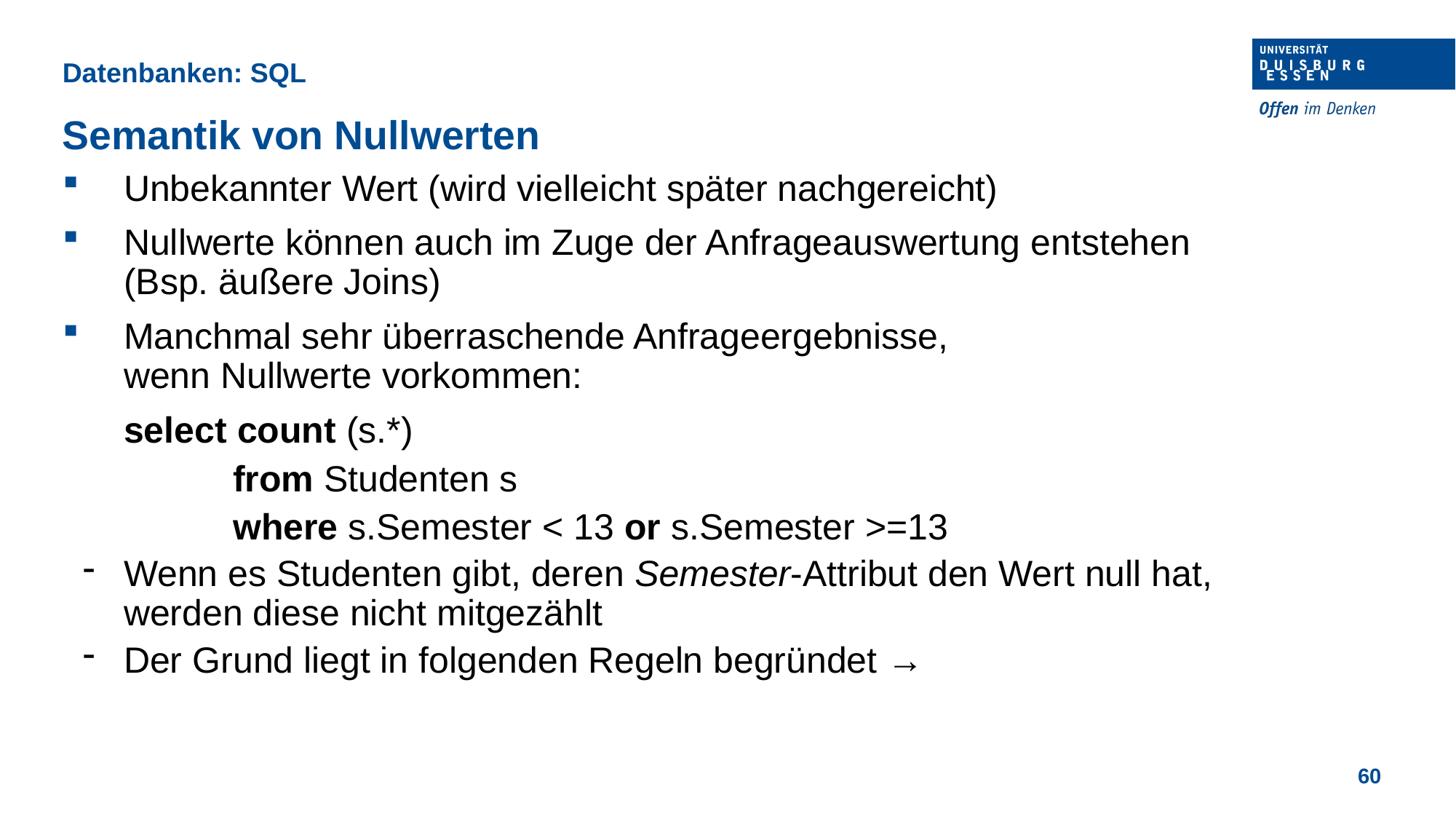

Datenbanken: SQL
Semantik von Nullwerten
Unbekannter Wert (wird vielleicht später nachgereicht)
Nullwerte können auch im Zuge der Anfrageauswertung entstehen
(Bsp. äußere Joins)
Manchmal sehr überraschende Anfrageergebnisse,
wenn Nullwerte vorkommen:
	select count (s.*)
		from Studenten s
		where s.Semester < 13 or s.Semester >=13
Wenn es Studenten gibt, deren Semester-Attribut den Wert null hat,
werden diese nicht mitgezählt
Der Grund liegt in folgenden Regeln begründet →
60